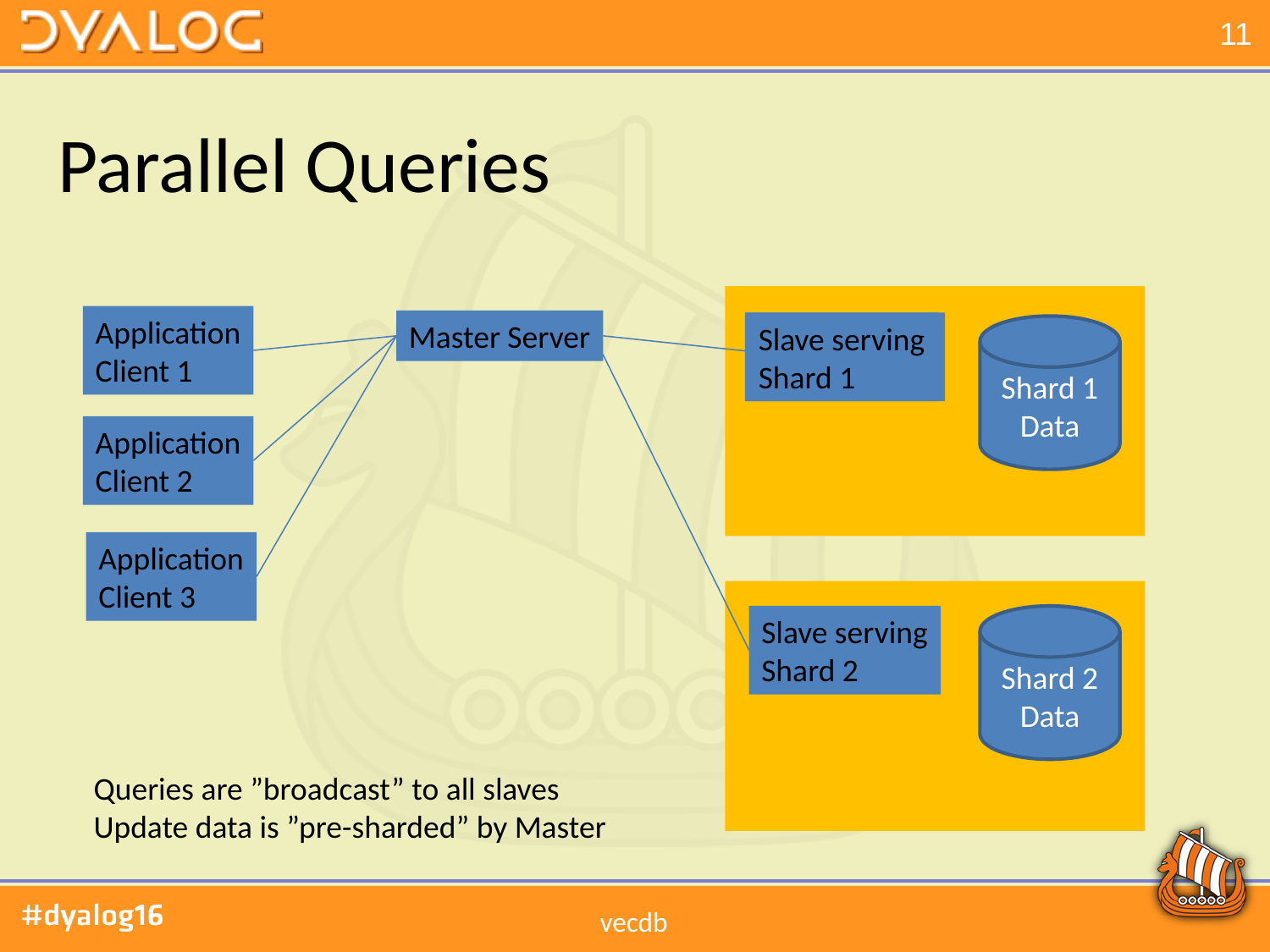

# Parallel Queries

Application
Client 1
Master Server
Slave serving
Shard 1
Slave serving
Shard 1
Shard 1
Data
Application
Client 2
Application
Client 3

Slave serving
Shard 2
Shard 2
Data
Queries are ”broadcast” to all slaves
Update data is ”pre-sharded” by Master
vecdb